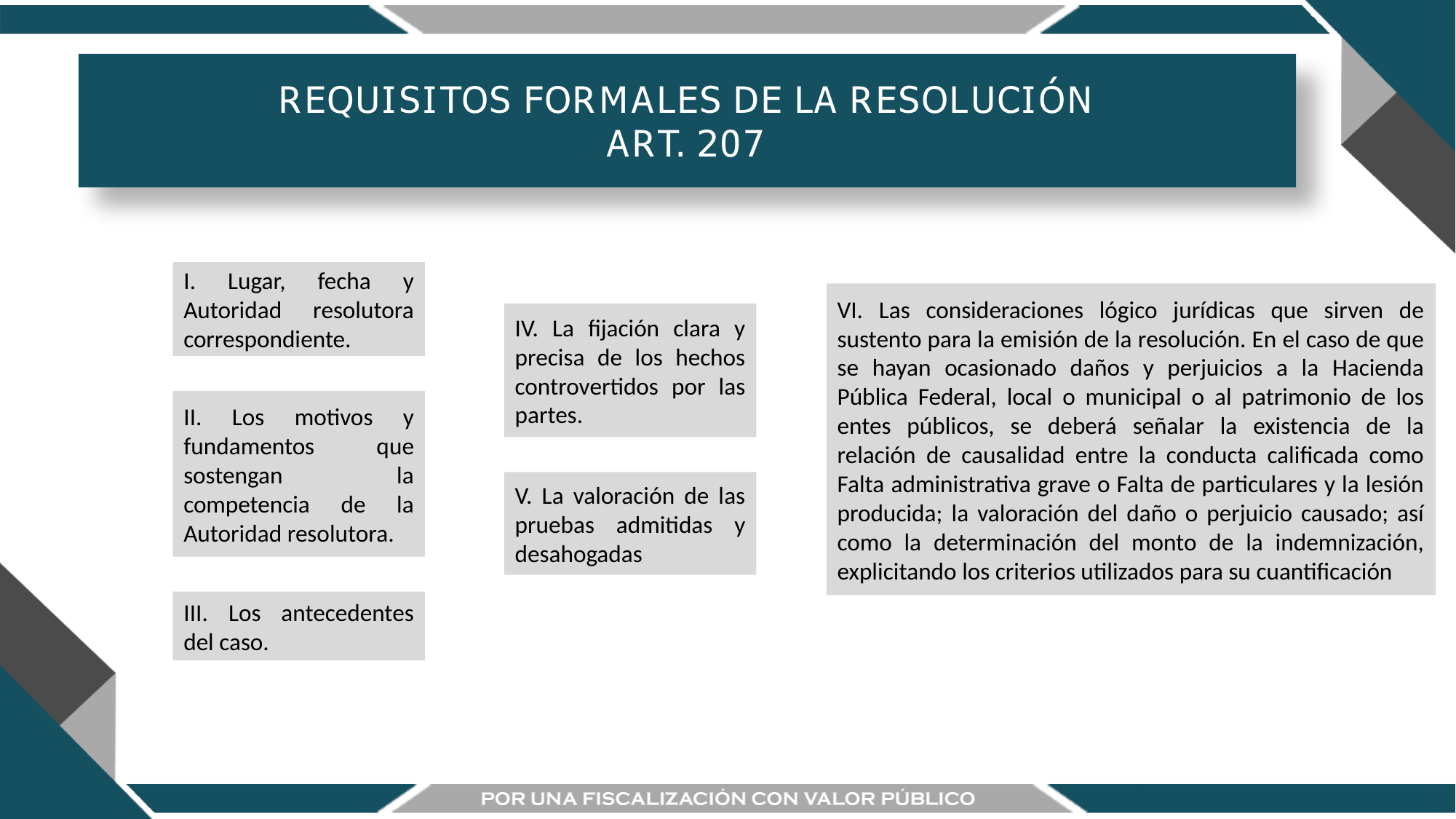

REQUISITOS FORMALES DE LA RESOLUCIÓN
ART. 207
I. Lugar, fecha y Autoridad resolutora correspondiente.
VI. Las consideraciones lógico jurídicas que sirven de sustento para la emisión de la resolución. En el caso de que se hayan ocasionado daños y perjuicios a la Hacienda Pública Federal, local o municipal o al patrimonio de los entes públicos, se deberá señalar la existencia de la relación de causalidad entre la conducta calificada como Falta administrativa grave o Falta de particulares y la lesión producida; la valoración del daño o perjuicio causado; así como la determinación del monto de la indemnización, explicitando los criterios utilizados para su cuantificación
IV. La fijación clara y precisa de los hechos controvertidos por las partes.
II. Los motivos y fundamentos que sostengan la competencia de la Autoridad resolutora.
V. La valoración de las pruebas admitidas y desahogadas
III. Los antecedentes del caso.